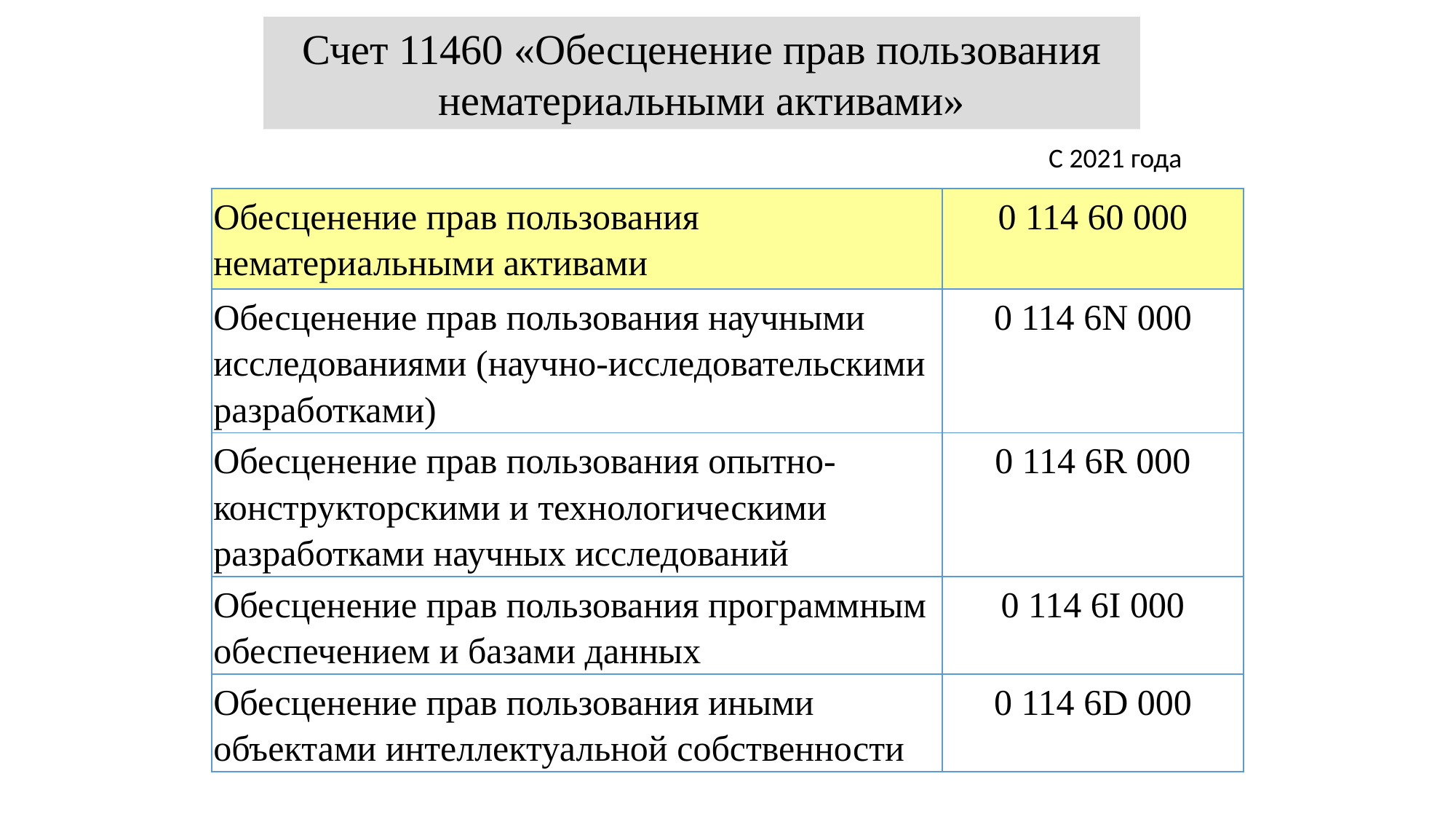

Счет 11460 «Обесценение прав пользования нематериальными активами»
С 2021 года
| Обесценение прав пользования нематериальными активами | 0 114 60 000 |
| --- | --- |
| Обесценение прав пользования научными исследованиями (научно-исследовательскими разработками) | 0 114 6N 000 |
| Обесценение прав пользования опытно-конструкторскими и технологическими разработками научных исследований | 0 114 6R 000 |
| Обесценение прав пользования программным обеспечением и базами данных | 0 114 6I 000 |
| Обесценение прав пользования иными объектами интеллектуальной собственности | 0 114 6D 000 |